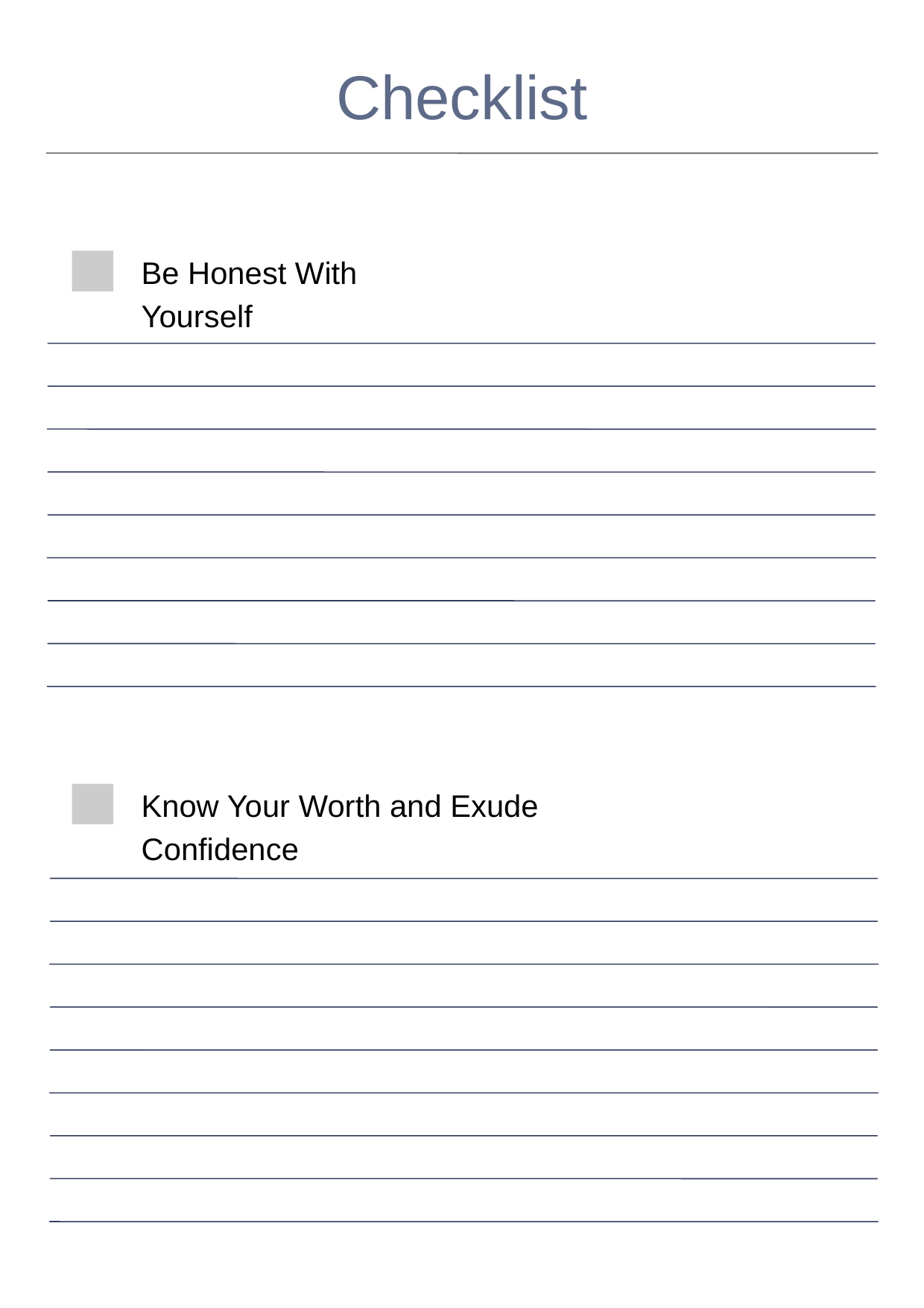

Checklist

Be Honest With Yourself

Know Your Worth and Exude Confidence